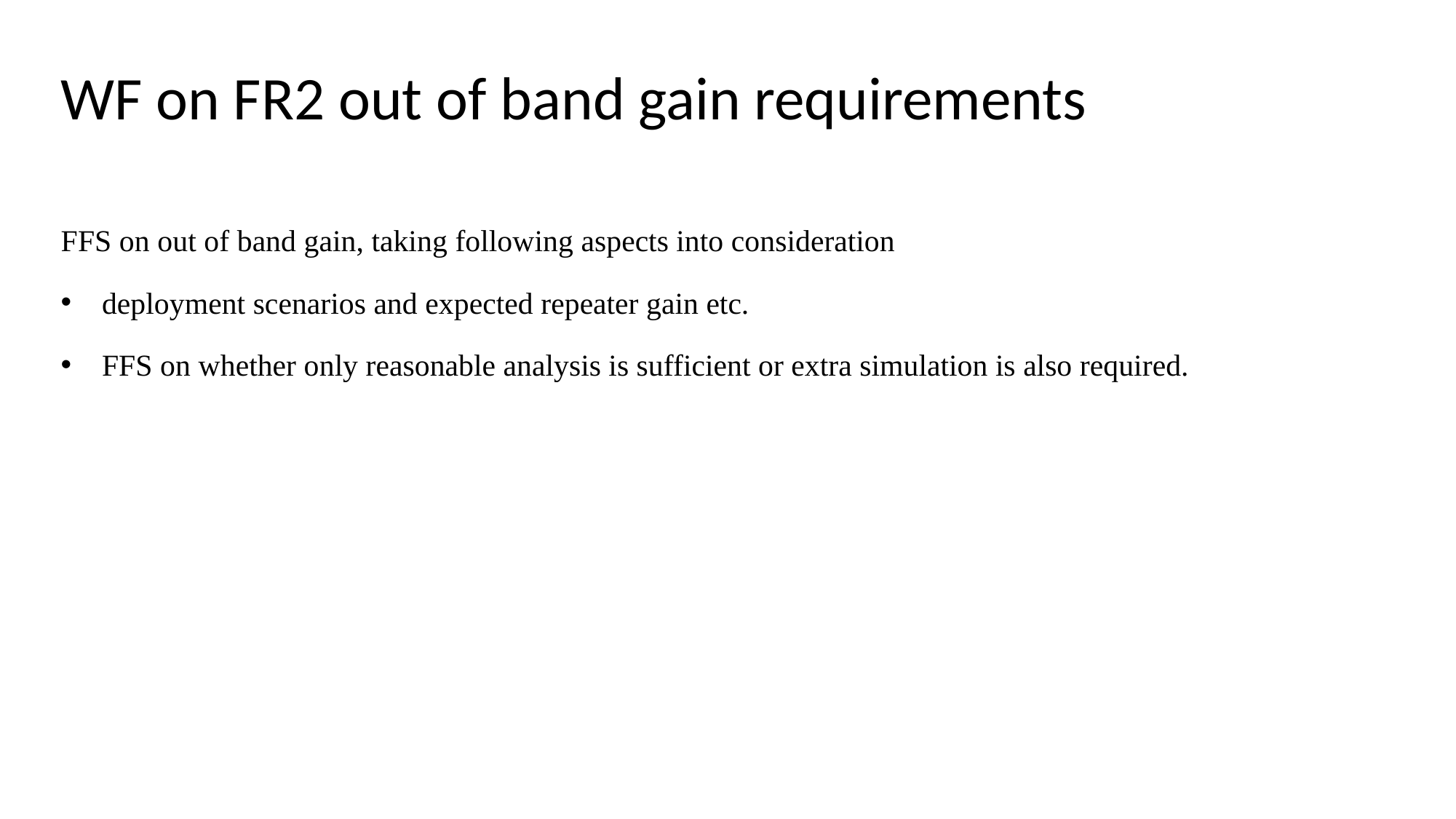

# WF on FR2 out of band gain requirements
FFS on out of band gain, taking following aspects into consideration
deployment scenarios and expected repeater gain etc.
FFS on whether only reasonable analysis is sufficient or extra simulation is also required.